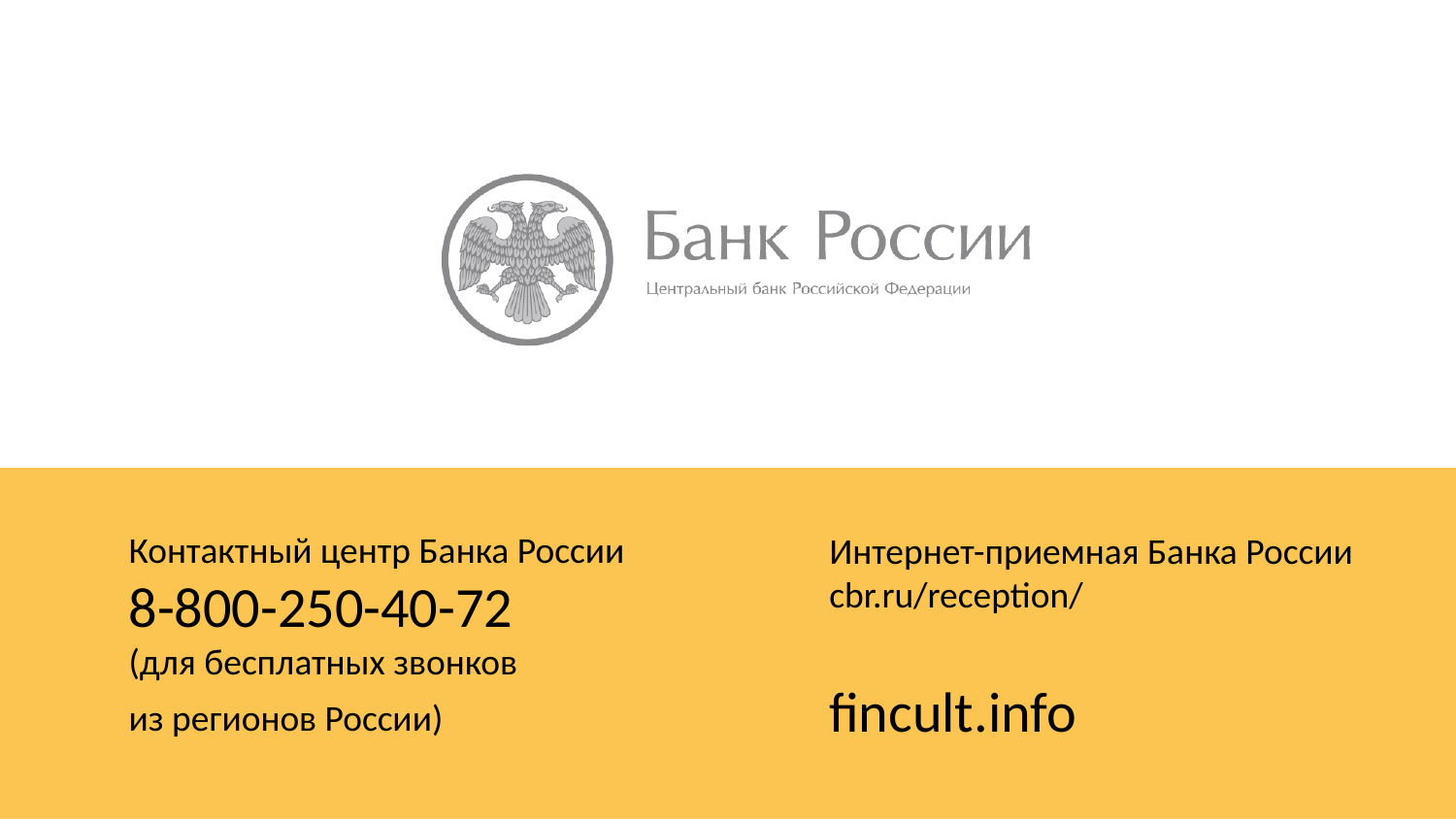

Контактный центр Банка России
8-800-250-40-72
(для бесплатных звонков
из регионов России)

Интернет-приемная Банка России
cbr.ru/reception/
fincult.info